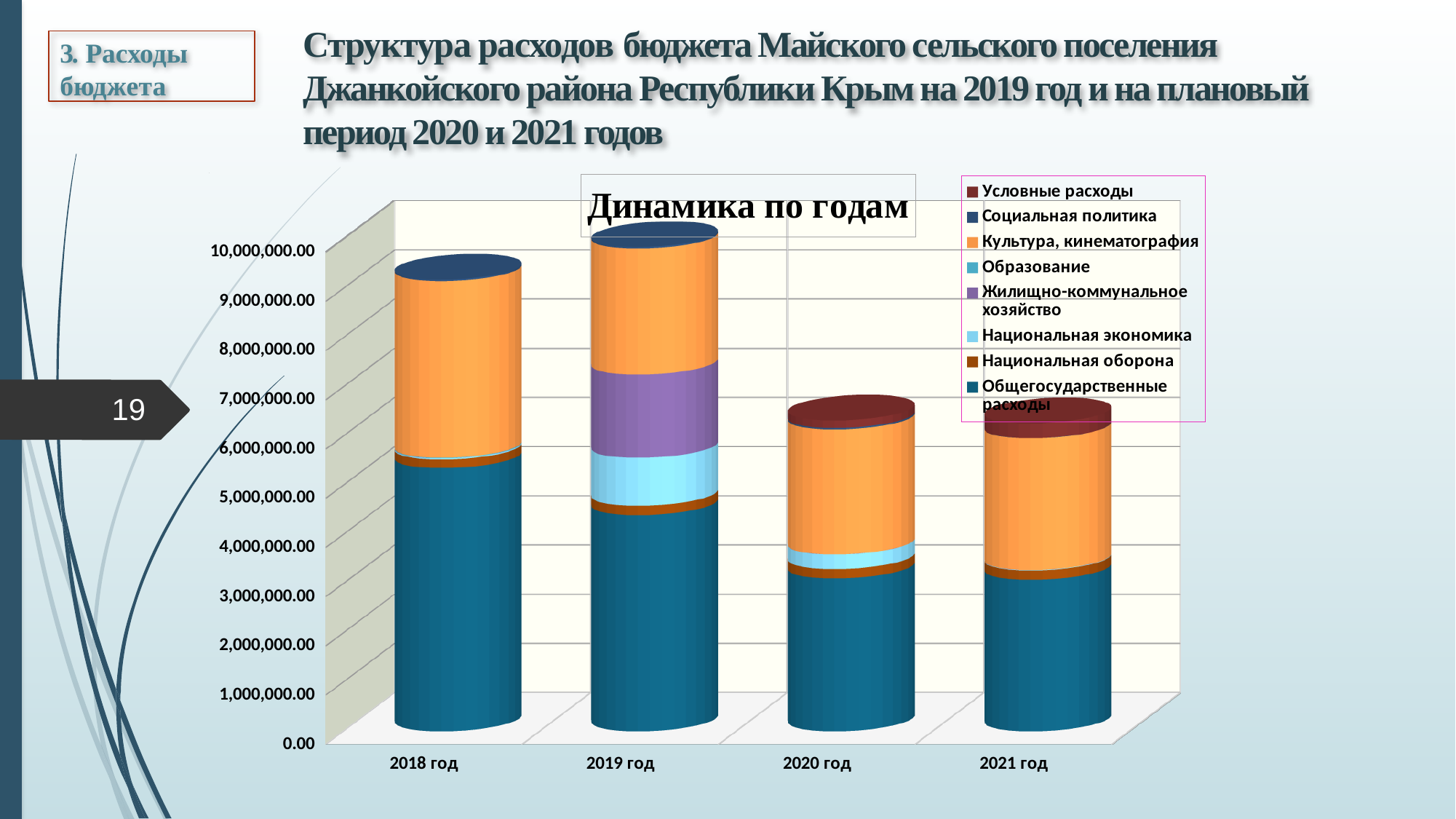

# Структура расходов бюджета Майского сельского поселения Джанкойского района Республики Крым на 2019 год и на плановый период 2020 и 2021 годов
3. Расходы  бюджета

[unsupported chart]

19